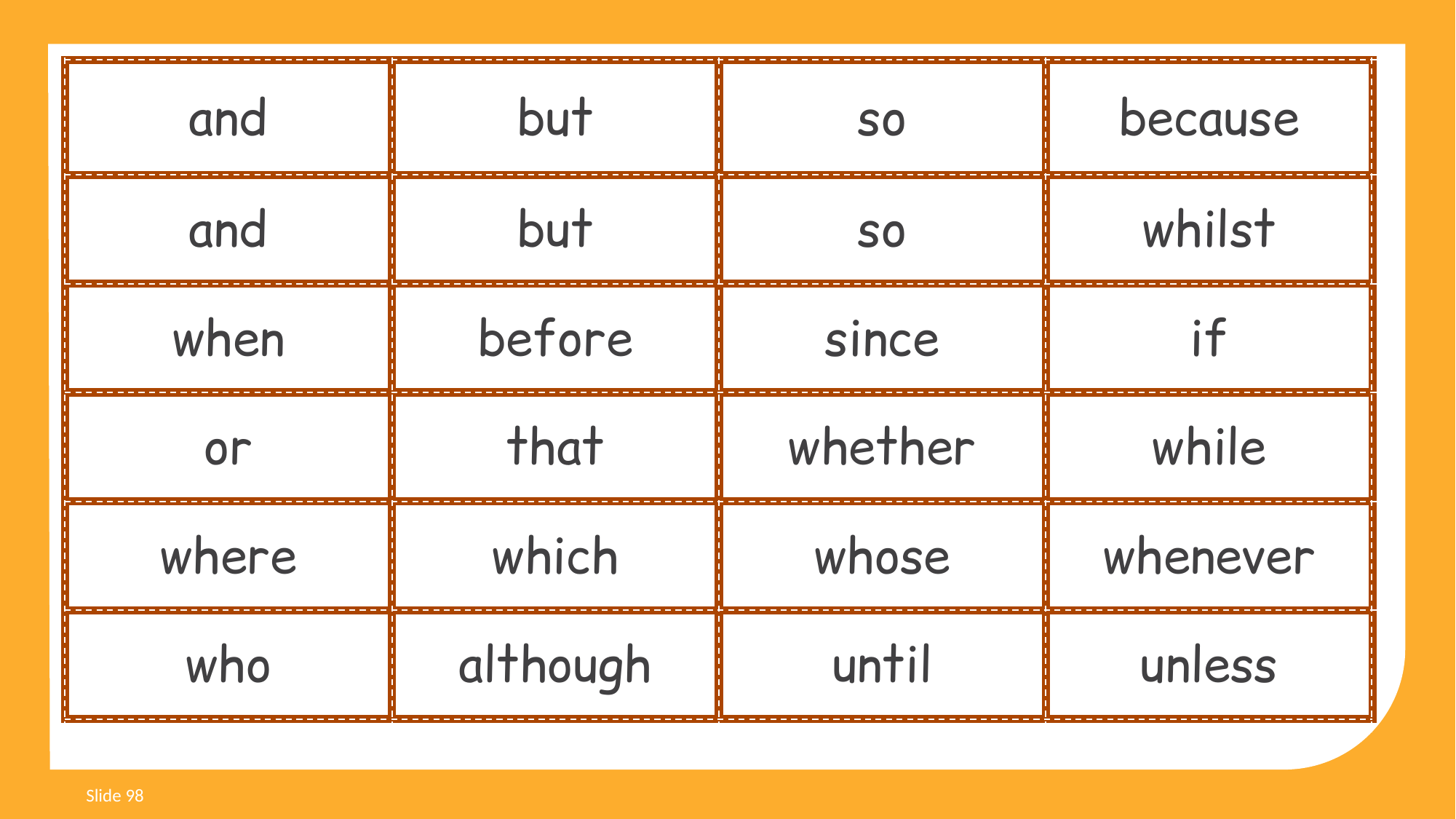

| and | but | so | because |
| --- | --- | --- | --- |
| and | but | so | whilst |
| when | before | since | if |
| or | that | whether | while |
| where | which | whose | whenever |
| who | although | until | unless |
Slide 98